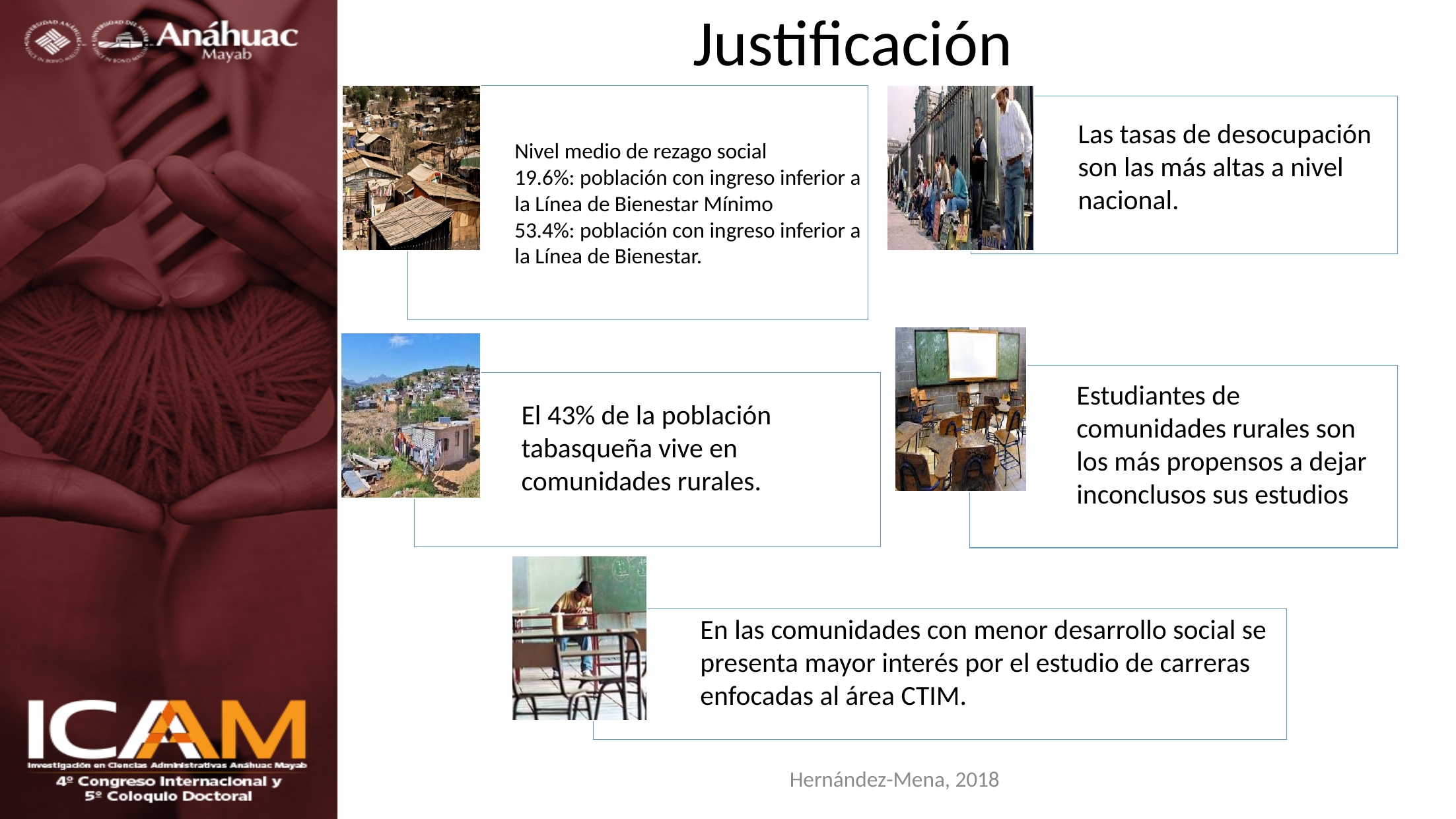

# Justificación
Nivel medio de rezago social
19.6%: población con ingreso inferior a la Línea de Bienestar Mínimo
53.4%: población con ingreso inferior a la Línea de Bienestar.
Las tasas de desocupación son las más altas a nivel nacional.

El 43% de la población tabasqueña vive en comunidades rurales.

Estudiantes de comunidades rurales son los más propensos a dejar inconclusos sus estudios

En las comunidades con menor desarrollo social se presenta mayor interés por el estudio de carreras enfocadas al área CTIM.

Hernández-Mena, 2018